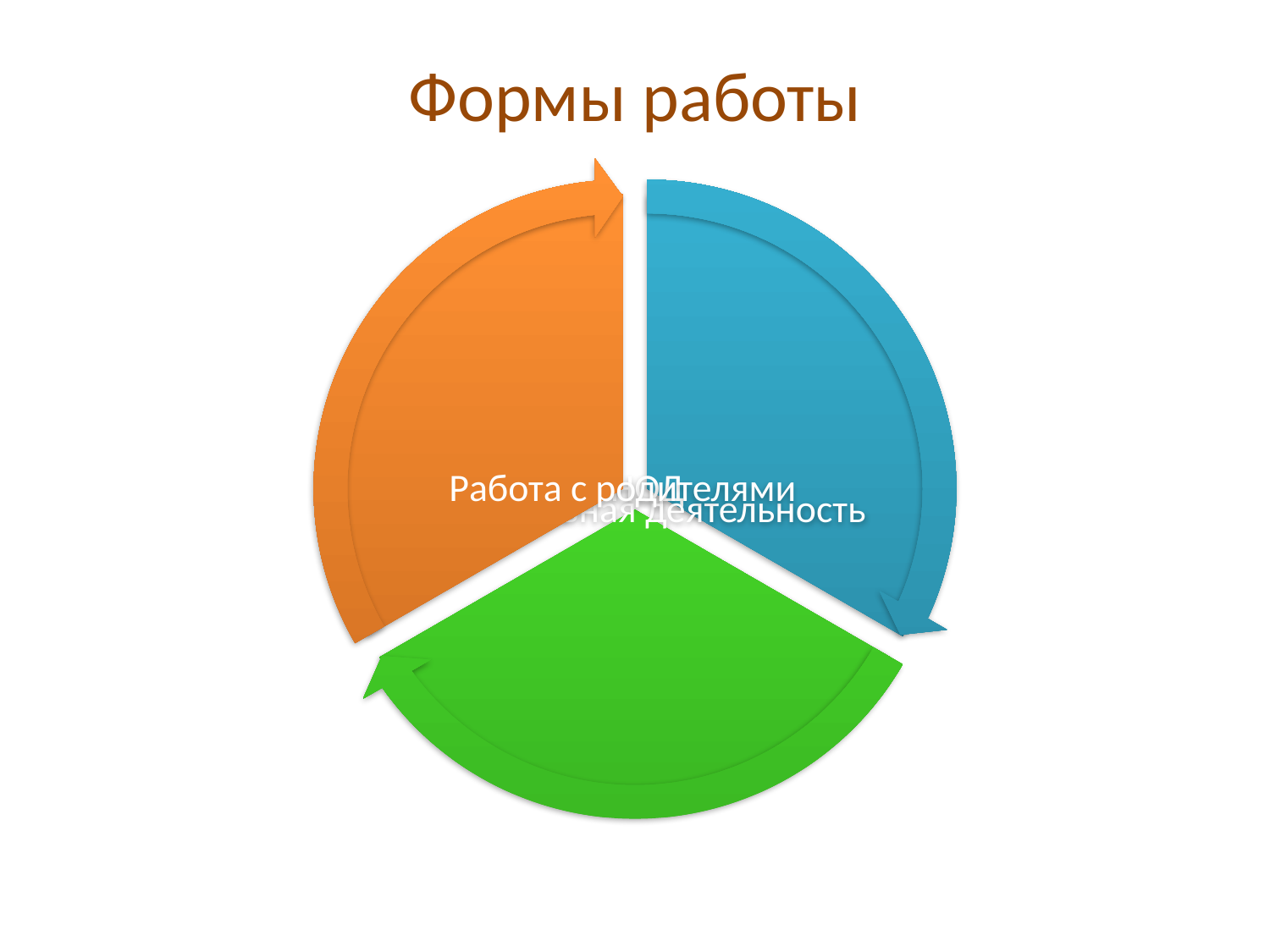

# Формы работы
НОД
Продуктивная деятельность
Работа с родителями